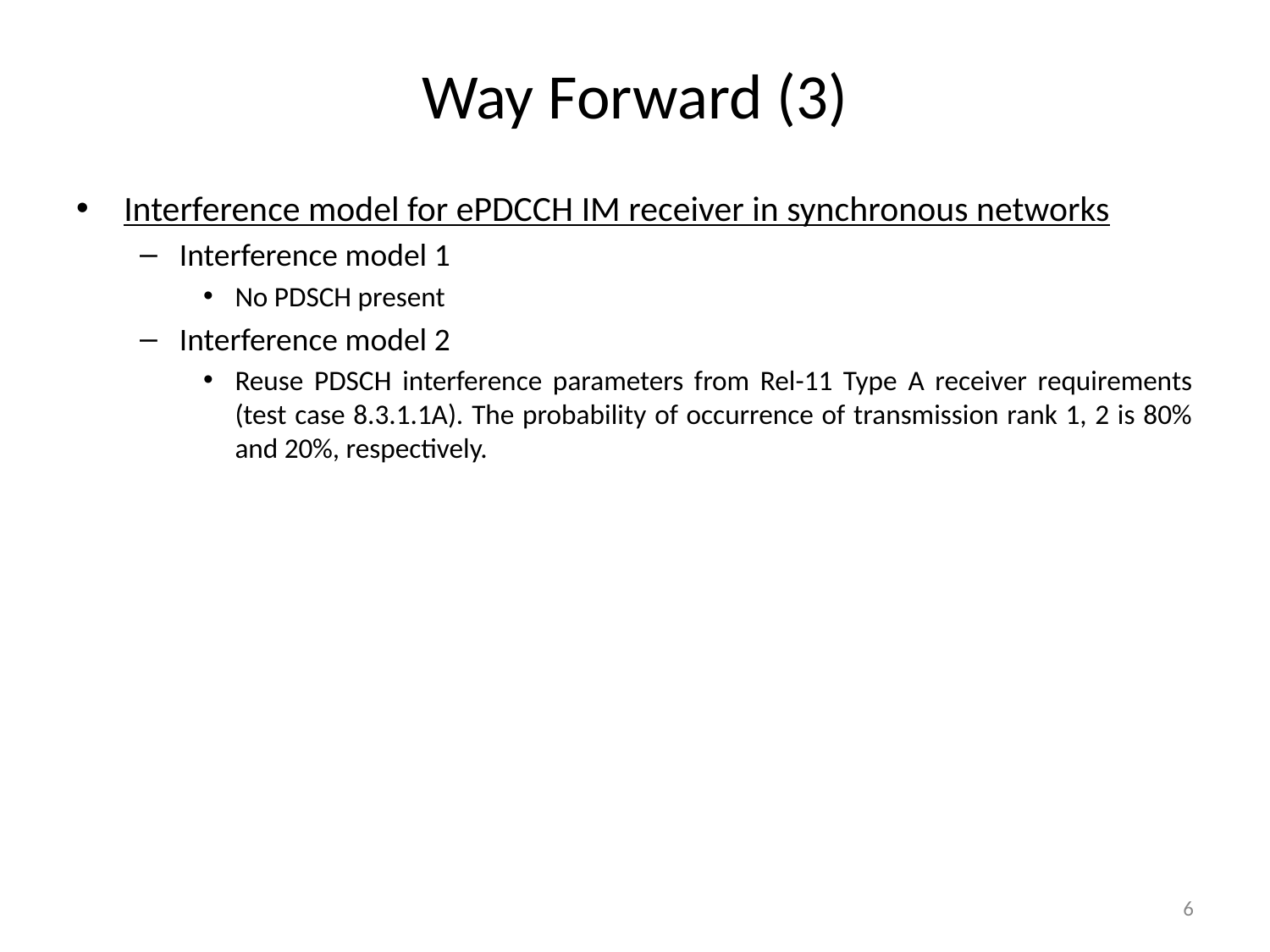

# Way Forward (3)
Interference model for ePDCCH IM receiver in synchronous networks
Interference model 1
No PDSCH present
Interference model 2
Reuse PDSCH interference parameters from Rel-11 Type A receiver requirements (test case 8.3.1.1A). The probability of occurrence of transmission rank 1, 2 is 80% and 20%, respectively.

6